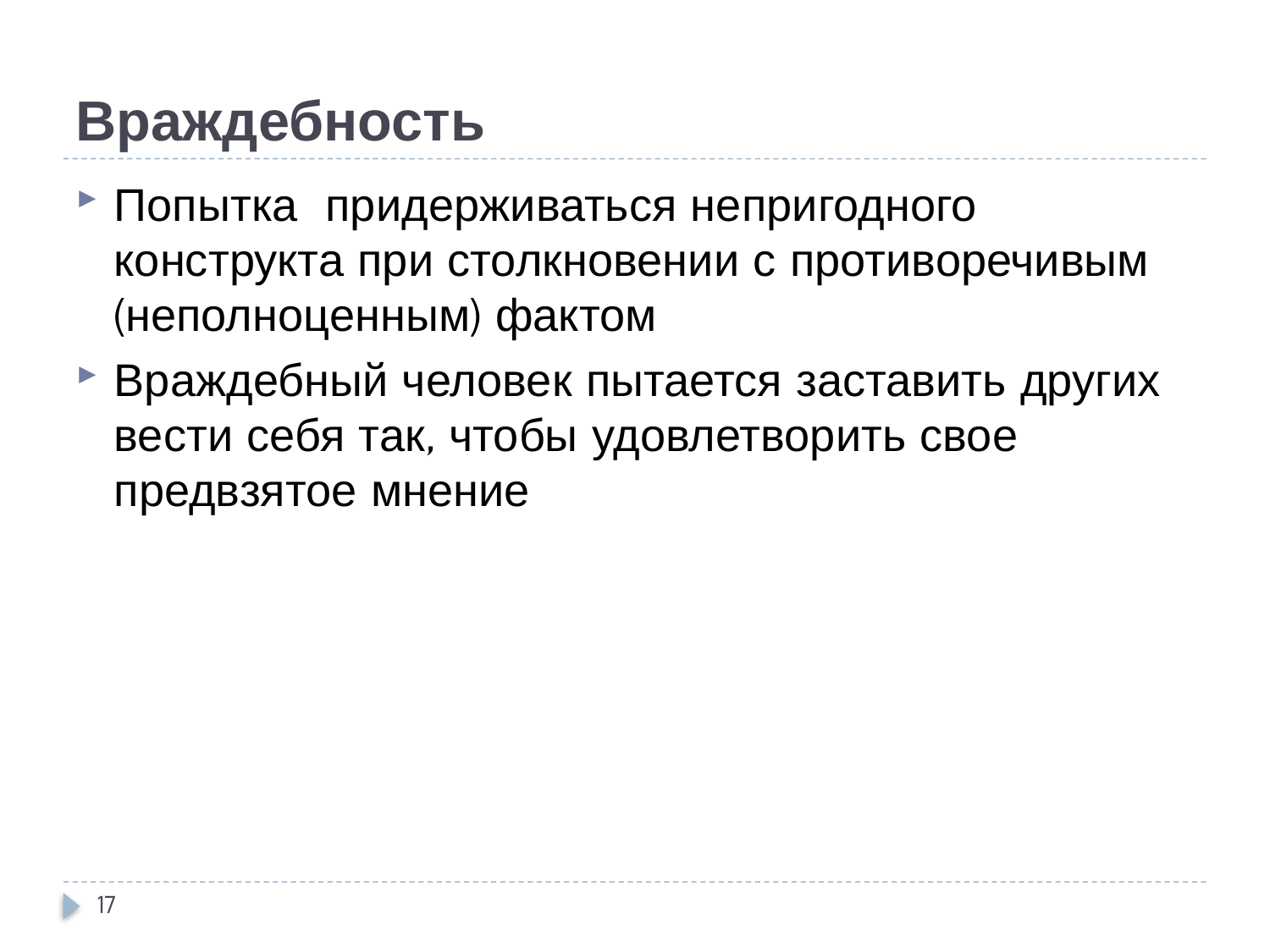

# Враждебность
Попытка  придерживаться непригодного конструкта при столкновении с противоречивым (неполноценным) фактом
Враждебный человек пытается заставить других вести себя так, чтобы удовлетворить свое предвзятое мнение

17